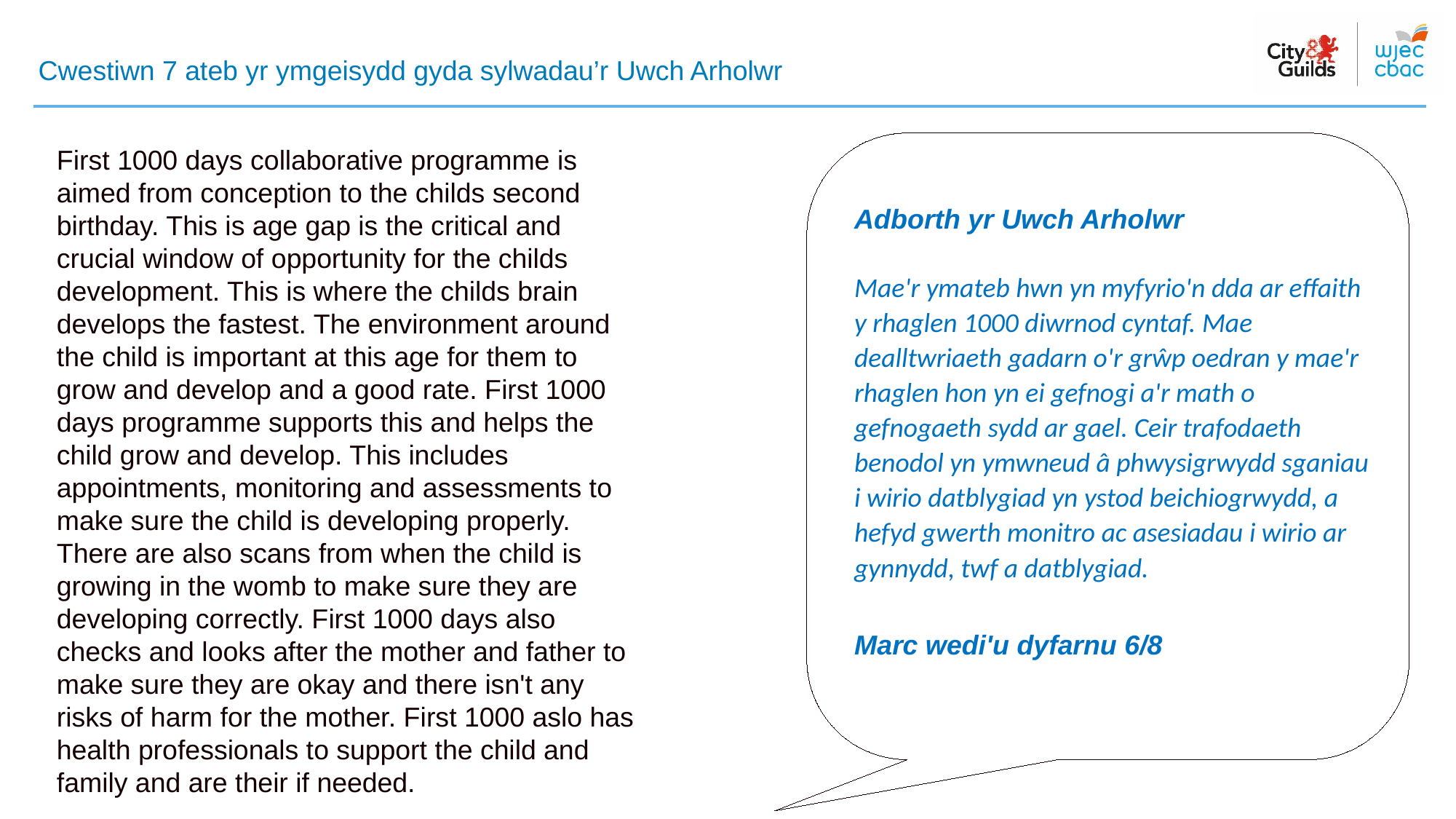

# Cwestiwn 7 ateb yr ymgeisydd gyda sylwadau’r Uwch Arholwr

First 1000 days collaborative programme is aimed from conception to the childs second birthday. This is age gap is the critical and crucial window of opportunity for the childs development. This is where the childs brain develops the fastest. The environment around the child is important at this age for them to grow and develop and a good rate. First 1000 days programme supports this and helps the child grow and develop. This includes appointments, monitoring and assessments to make sure the child is developing properly. There are also scans from when the child is growing in the womb to make sure they are developing correctly. First 1000 days also checks and looks after the mother and father to make sure they are okay and there isn't any risks of harm for the mother. First 1000 aslo has health professionals to support the child and family and are their if needed.
Adborth yr Uwch Arholwr
​
Mae'r ymateb hwn yn myfyrio'n dda ar effaith y rhaglen 1000 diwrnod cyntaf. Mae dealltwriaeth gadarn o'r grŵp oedran y mae'r rhaglen hon yn ei gefnogi a'r math o gefnogaeth sydd ar gael. Ceir trafodaeth benodol yn ymwneud â phwysigrwydd sganiau i wirio datblygiad yn ystod beichiogrwydd, a hefyd gwerth monitro ac asesiadau i wirio ar gynnydd, twf a datblygiad.

Marc wedi'u dyfarnu 6/8